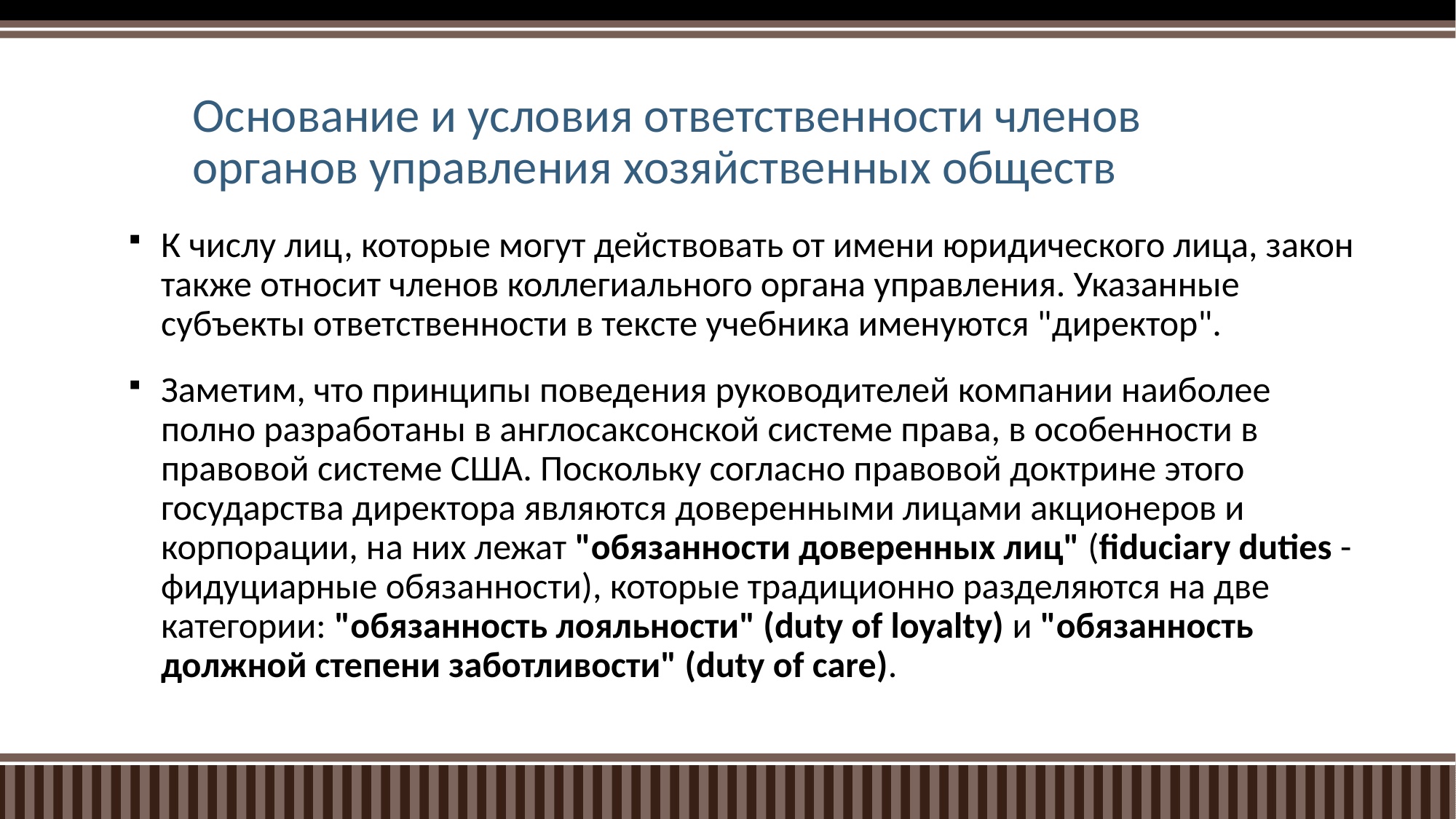

# Основание и условия ответственности членов органов управления хозяйственных обществ
К числу лиц, которые могут действовать от имени юридического лица, закон также относит членов коллегиального органа управления. Указанные субъекты ответственности в тексте учебника именуются "директор".
Заметим, что принципы поведения руководителей компании наиболее полно разработаны в англосаксонской системе права, в особенности в правовой системе США. Поскольку согласно правовой доктрине этого государства директора являются доверенными лицами акционеров и корпорации, на них лежат "обязанности доверенных лиц" (fiduciary duties - фидуциарные обязанности), которые традиционно разделяются на две категории: "обязанность лояльности" (duty of loyalty) и "обязанность должной степени заботливости" (duty of care).